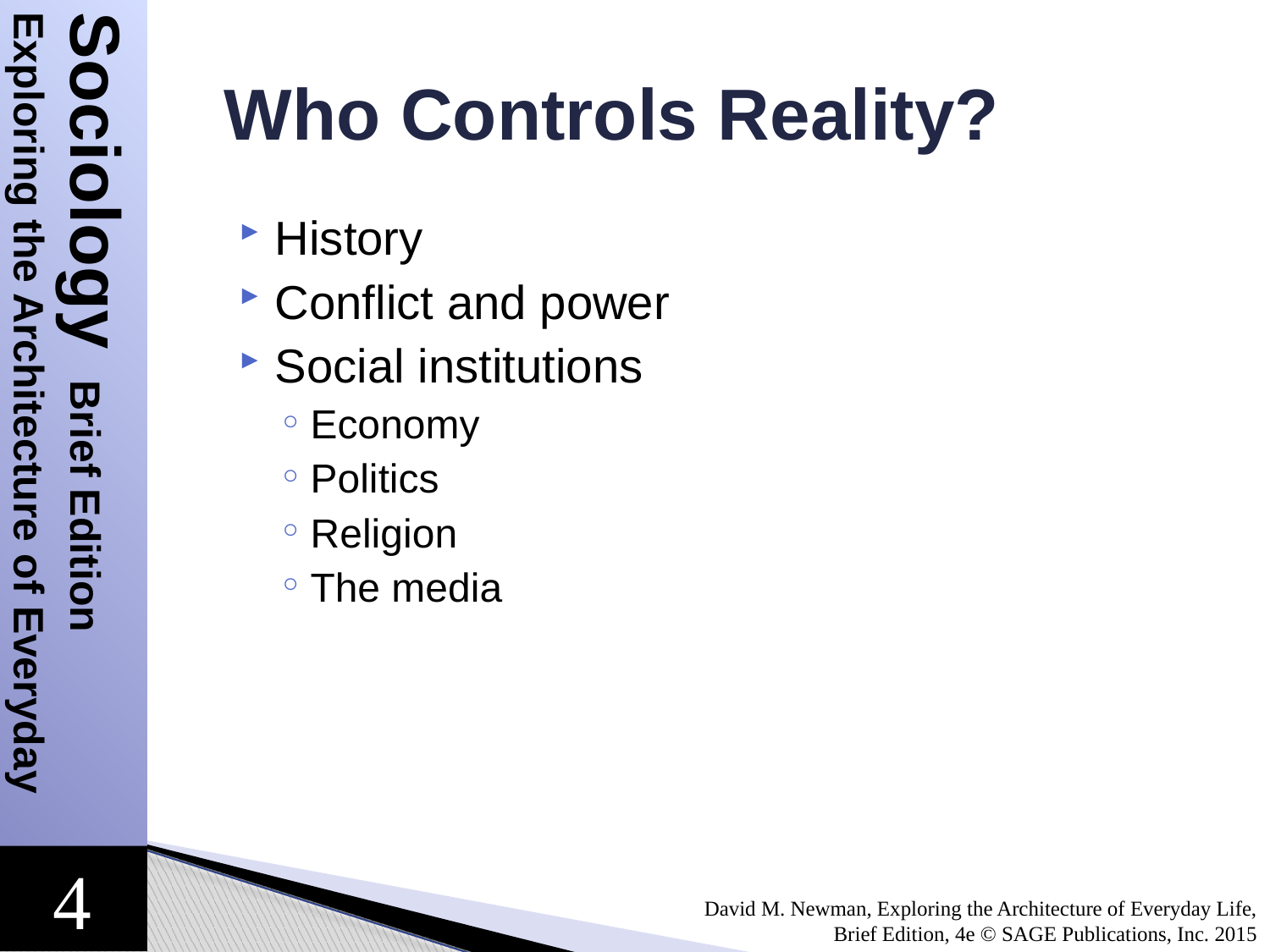

# Who Controls Reality?
History
Conflict and power
Social institutions
Economy
Politics
Religion
The media
David M. Newman, Exploring the Architecture of Everyday Life, Brief Edition, 4e © SAGE Publications, Inc. 2015